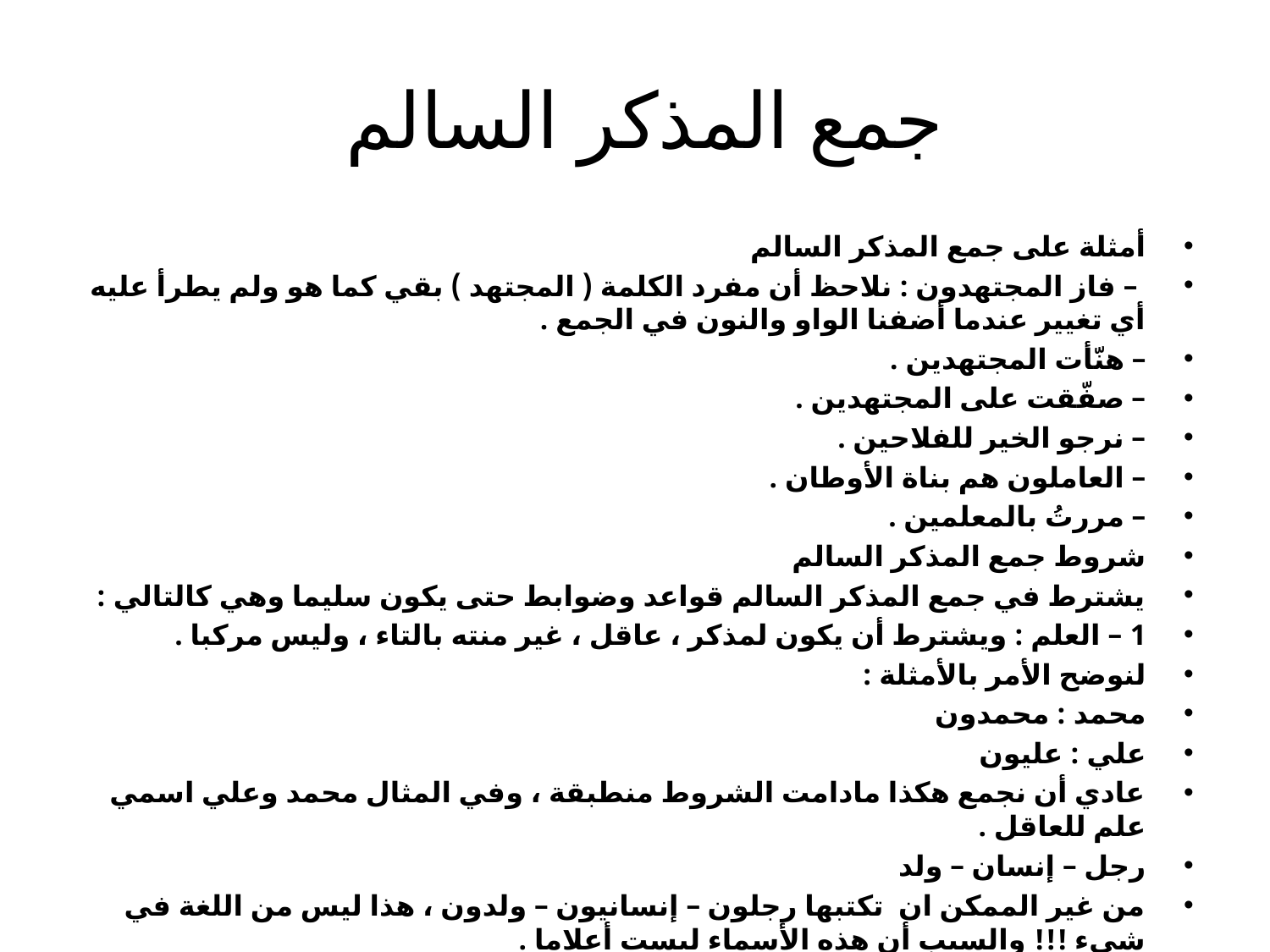

# جمع المذكر السالم
أمثلة على جمع المذكر السالم
 – فاز المجتهدون : نلاحظ أن مفرد الكلمة ( المجتهد ) بقي كما هو ولم يطرأ عليه أي تغيير عندما أضفنا الواو والنون في الجمع .
– هنّأت المجتهدين .
– صفّقت على المجتهدين .
– نرجو الخير للفلاحين .
– العاملون هم بناة الأوطان .
– مررتُ بالمعلمين .
شروط جمع المذكر السالم
يشترط في جمع المذكر السالم قواعد وضوابط حتى يكون سليما وهي كالتالي :
1 – العلم : ويشترط أن يكون لمذكر ، عاقل ، غير منته بالتاء ، وليس مركبا .
لنوضح الأمر بالأمثلة :
محمد : محمدون
علي : عليون
عادي أن نجمع هكذا مادامت الشروط منطبقة ، وفي المثال محمد وعلي اسمي علم للعاقل .
رجل – إنسان – ولد
من غير الممكن ان  تكتبها رجلون – إنسانيون – ولدون ، هذا ليس من اللغة في شيء !!! والسبب أن هذه الأسماء ليست أعلاما .